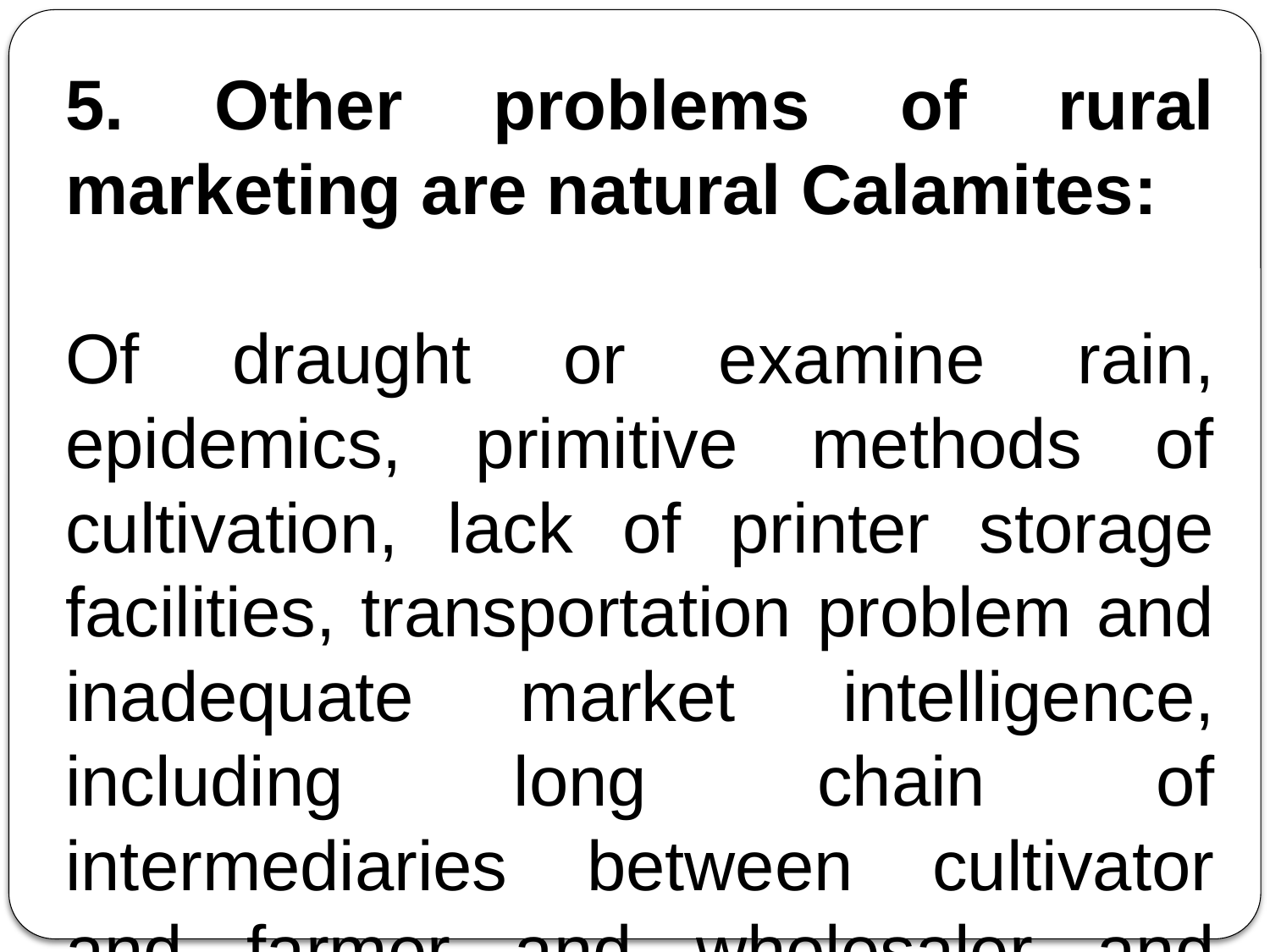

5. Other problems of rural marketing are natural Calamites:

Of draught or examine rain, epidemics, primitive methods of cultivation, lack of printer storage facilities, transportation problem and inadequate market intelligence, including long chain of intermediaries between cultivator and farmer and wholesaler and retailers.